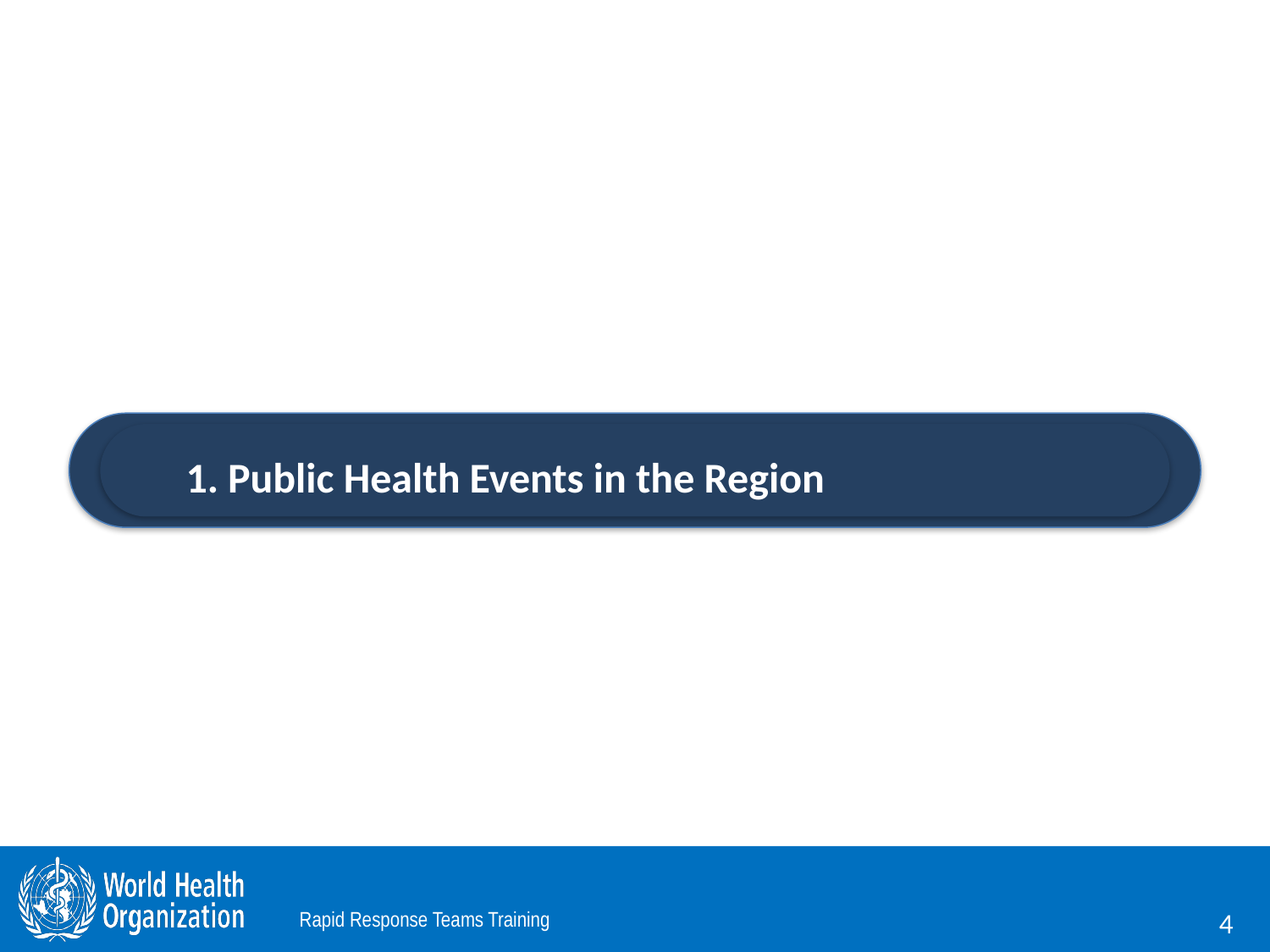

#

1. Public Health Events in the Region